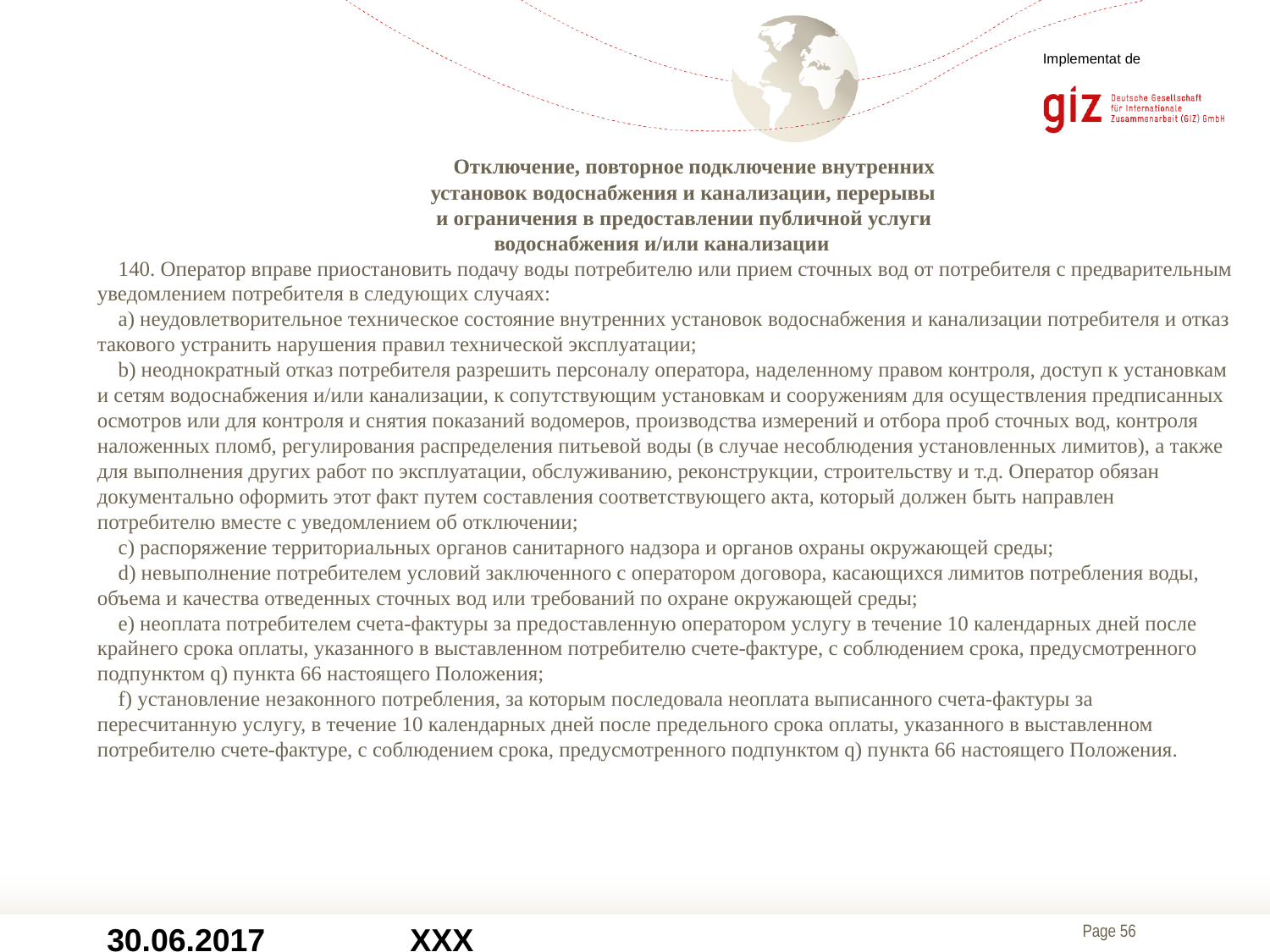

Implementat de
                                                   Отключение, повторное подключение внутренних
                                                               установок водоснабжения и канализации, перерывы
                                                                и ограничения в предоставлении публичной услуги
                                                                           водоснабжения и/или канализации
    140. Оператор вправе приостановить подачу воды потребителю или прием сточных вод от потребителя с предварительным уведомлением потребителя в следующих случаях:
    a) неудовлетворительное техническое состояние внутренних установок водоснабжения и канализации потребителя и отказ такового устранить нарушения правил технической эксплуатации;
    b) неоднократный отказ потребителя разрешить персоналу оператора, наделенному правом контроля, доступ к установкам и сетям водоснабжения и/или канализации, к сопутствующим установкам и сооружениям для осуществления предписанных осмотров или для контроля и снятия показаний водомеров, производства измерений и отбора проб сточных вод, контроля наложенных пломб, регулирования распределения питьевой воды (в случае несоблюдения установленных лимитов), а также для выполнения других работ по эксплуатации, обслуживанию, реконструкции, строительству и т.д. Оператор обязан документально оформить этот факт путем составления соответствующего акта, который должен быть направлен потребителю вместе с уведомлением об отключении;
    c) распоряжение территориальных органов санитарного надзора и органов охраны окружающей среды;
    d) невыполнение потребителем условий заключенного с оператором договора, касающихся лимитов потребления воды, объема и качества отведенных сточных вод или требований по охране окружающей среды;
    e) неоплата потребителем счета-фактуры за предоставленную оператором услугу в течение 10 календарных дней после крайнего срока оплаты, указанного в выставленном потребителю счете-фактуре, с соблюдением срока, предусмотренного подпунктом q) пункта 66 настоящего Положения;
    f) установление незаконного потребления, за которым последовала неоплата выписанного счета-фактуры за пересчитанную услугу, в течение 10 календарных дней после предельного срока оплаты, указанного в выставленном потребителю счете-фактуре, с соблюдением срока, предусмотренного подпунктом q) пункта 66 настоящего Положения.
30.06.2017
XXX